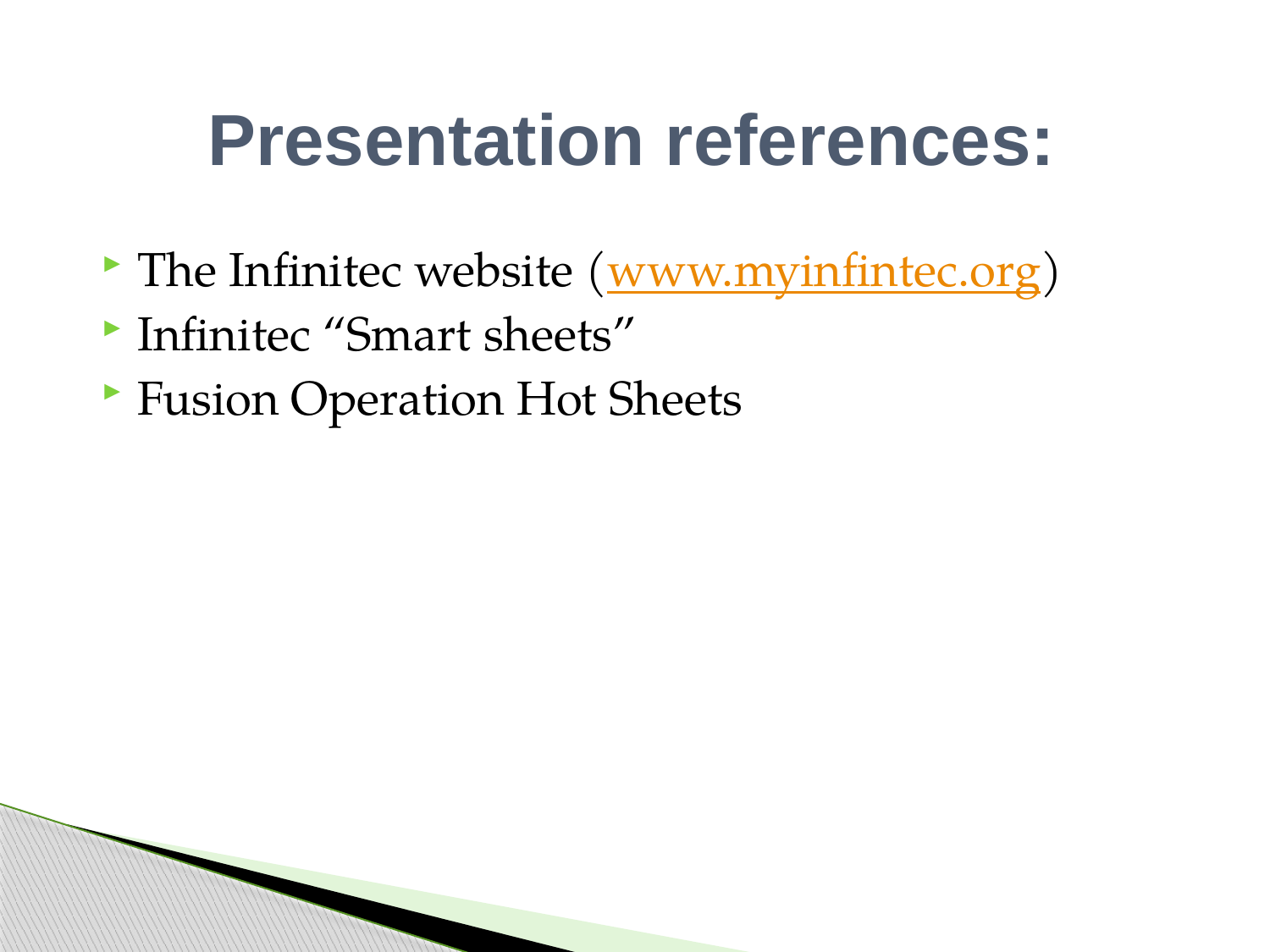

# Presentation references:
The Infinitec website (www.myinfintec.org)
Infinitec “Smart sheets”
Fusion Operation Hot Sheets